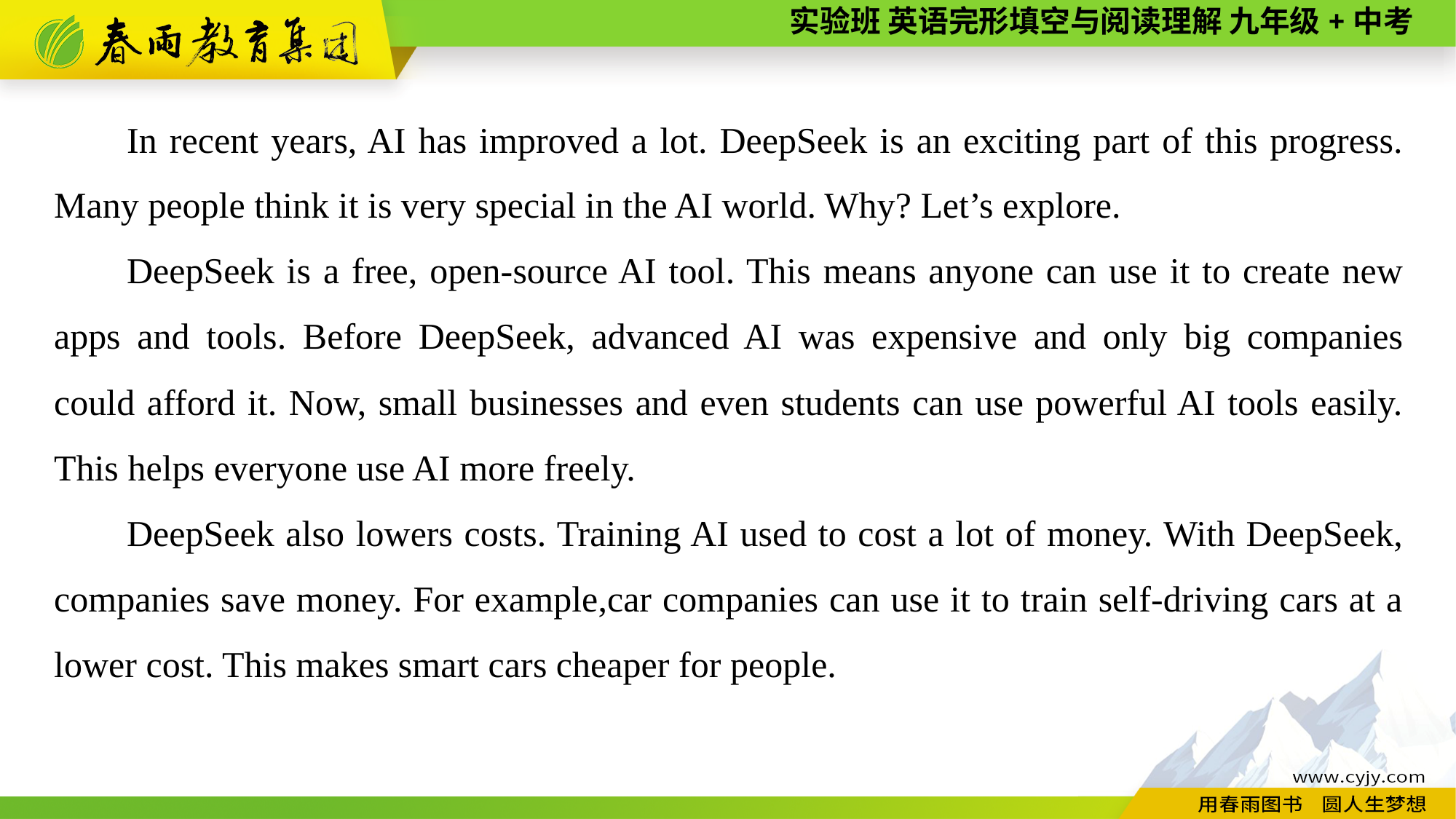

In recent years, AI has improved a lot. DeepSeek is an exciting part of this progress. Many people think it is very special in the AI world. Why? Let’s explore.
DeepSeek is a free, open-source AI tool. This means anyone can use it to create new apps and tools. Before DeepSeek, advanced AI was expensive and only big companies could afford it. Now, small businesses and even students can use powerful AI tools easily. This helps everyone use AI more freely.
DeepSeek also lowers costs. Training AI used to cost a lot of money. With DeepSeek, companies save money. For example,car companies can use it to train self-driving cars at a lower cost. This makes smart cars cheaper for people.